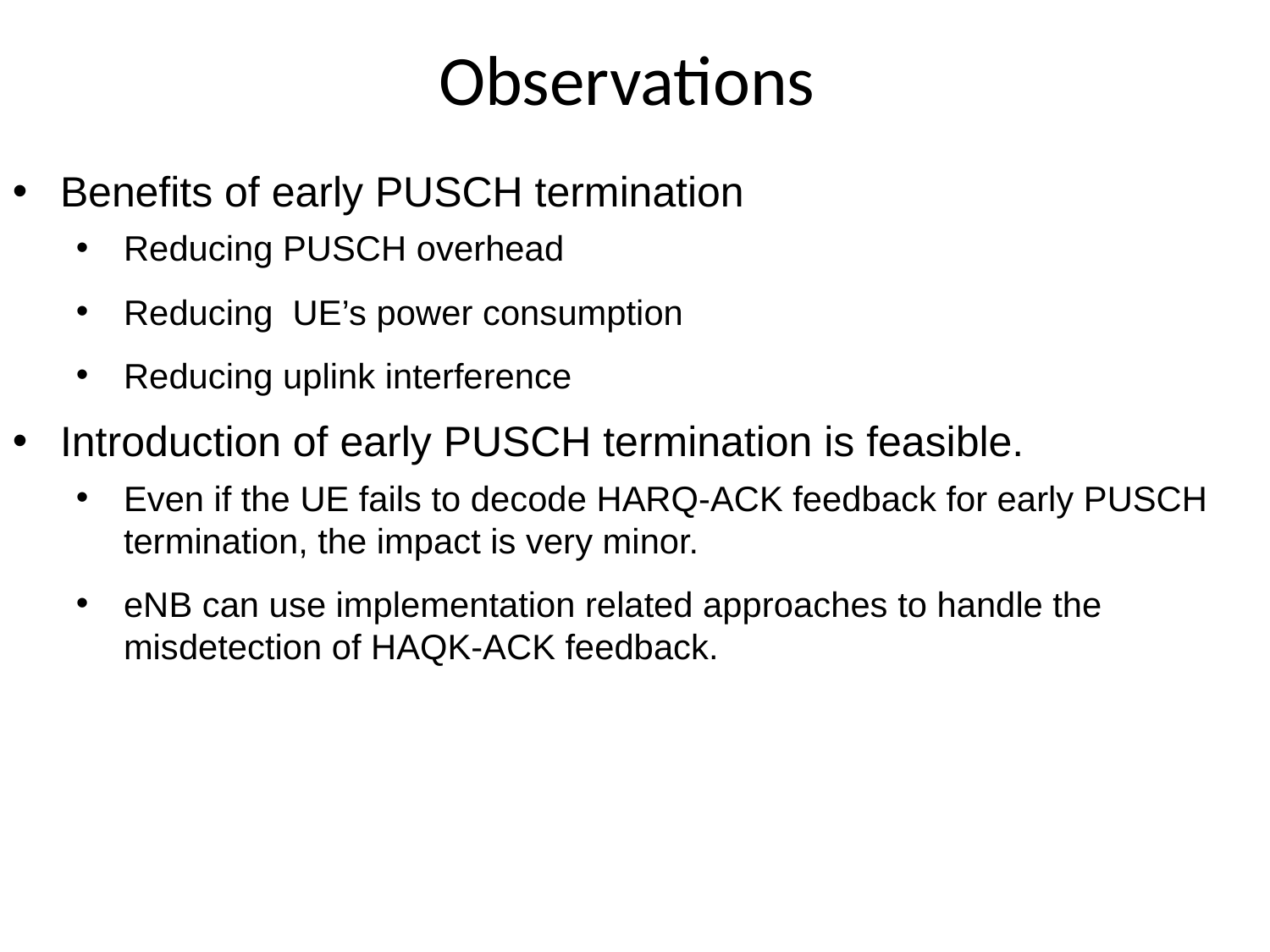

Observations
Benefits of early PUSCH termination
Reducing PUSCH overhead
Reducing  UE’s power consumption
Reducing uplink interference
Introduction of early PUSCH termination is feasible.
Even if the UE fails to decode HARQ-ACK feedback for early PUSCH termination, the impact is very minor.
eNB can use implementation related approaches to handle the misdetection of HAQK-ACK feedback.